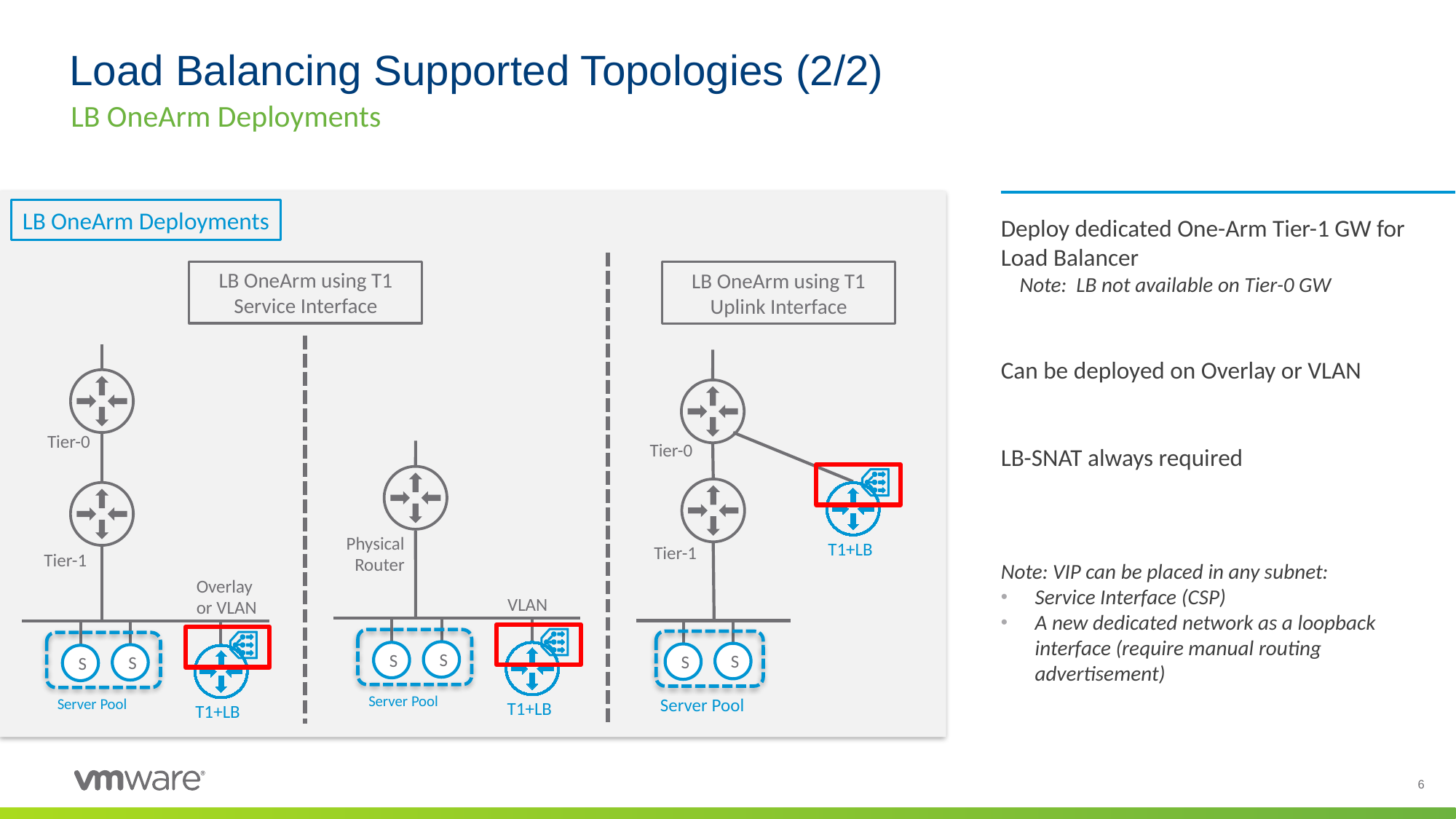

# Load Balancing Supported Topologies (2/2)
LB OneArm Deployments
Deploy dedicated One-Arm Tier-1 GW for Load Balancer
    Note:  LB not available on Tier-0 GW

Can be deployed on Overlay or VLAN

LB-SNAT always required

Note: VIP can be placed in any subnet:
Service Interface (CSP)
A new dedicated network as a loopback interface (require manual routing advertisement)
LB OneArm Deployments
LB OneArm using T1 Service Interface
LB OneArm using T1 Uplink Interface

Tier-0
Tier-0

Physical
Router
T1+LB
Tier-1
Tier-1
Overlay
or VLAN
VLAN

S
S
S
S

S
S
Server Pool
Server Pool
Server Pool
T1+LB
T1+LB